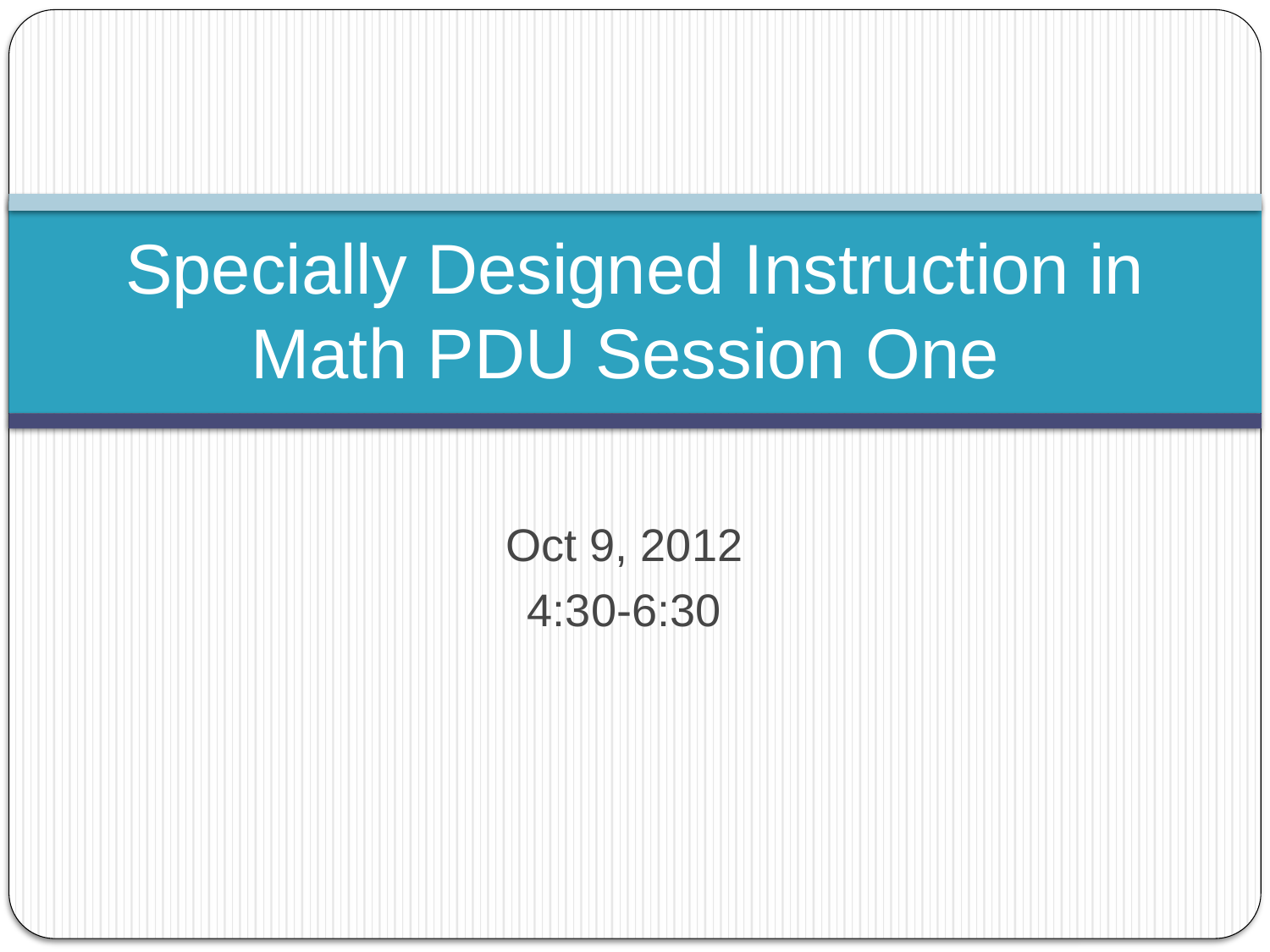

# Specially Designed Instruction in Math PDU Session One

Oct 9, 2012
4:30-6:30